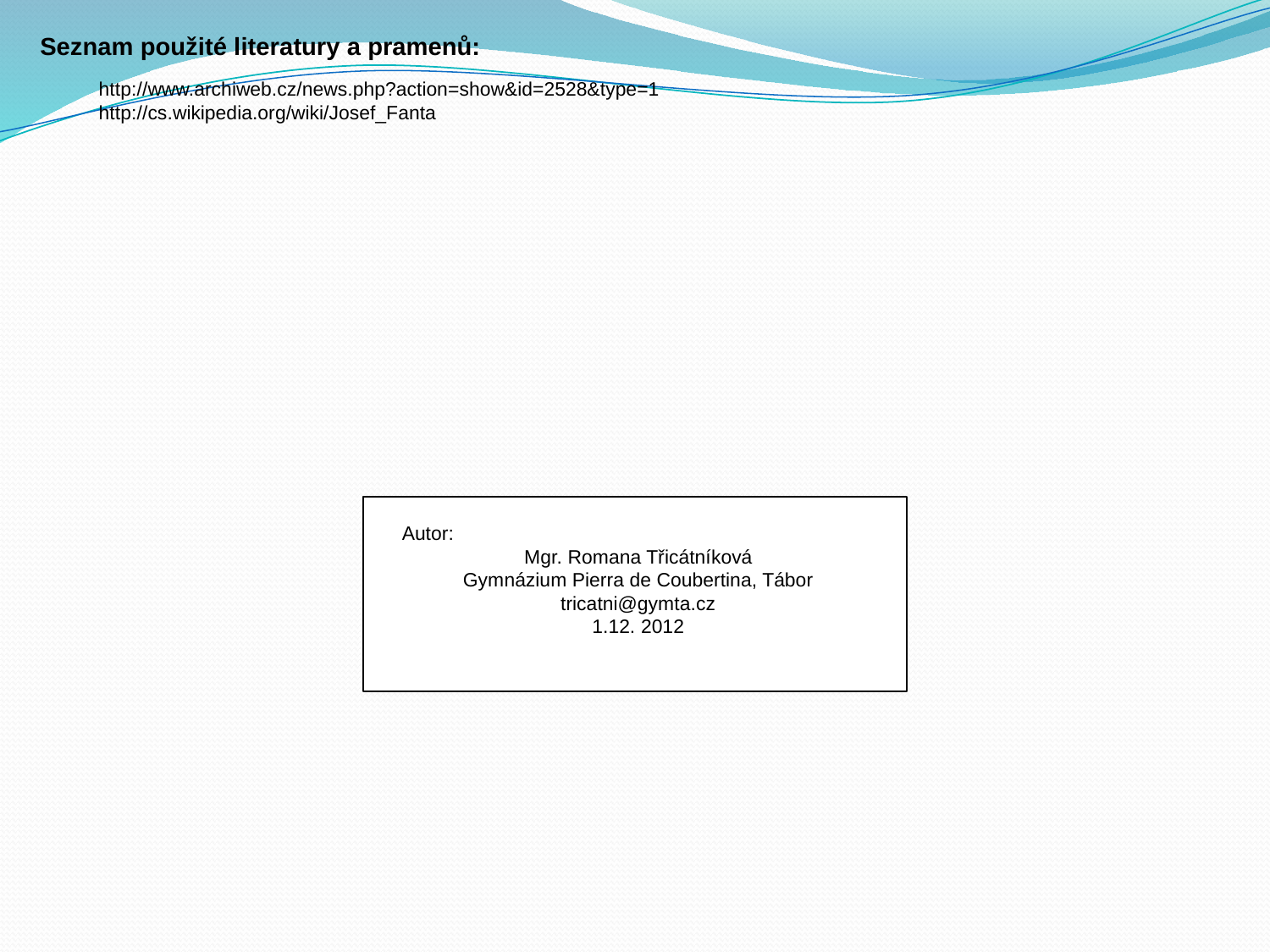

Seznam použité literatury a pramenů:
http://www.archiweb.cz/news.php?action=show&id=2528&type=1
http://cs.wikipedia.org/wiki/Josef_Fanta

Autor:
Mgr. Romana Třicátníková
Gymnázium Pierra de Coubertina, Tábor
tricatni@gymta.cz
1.12. 2012